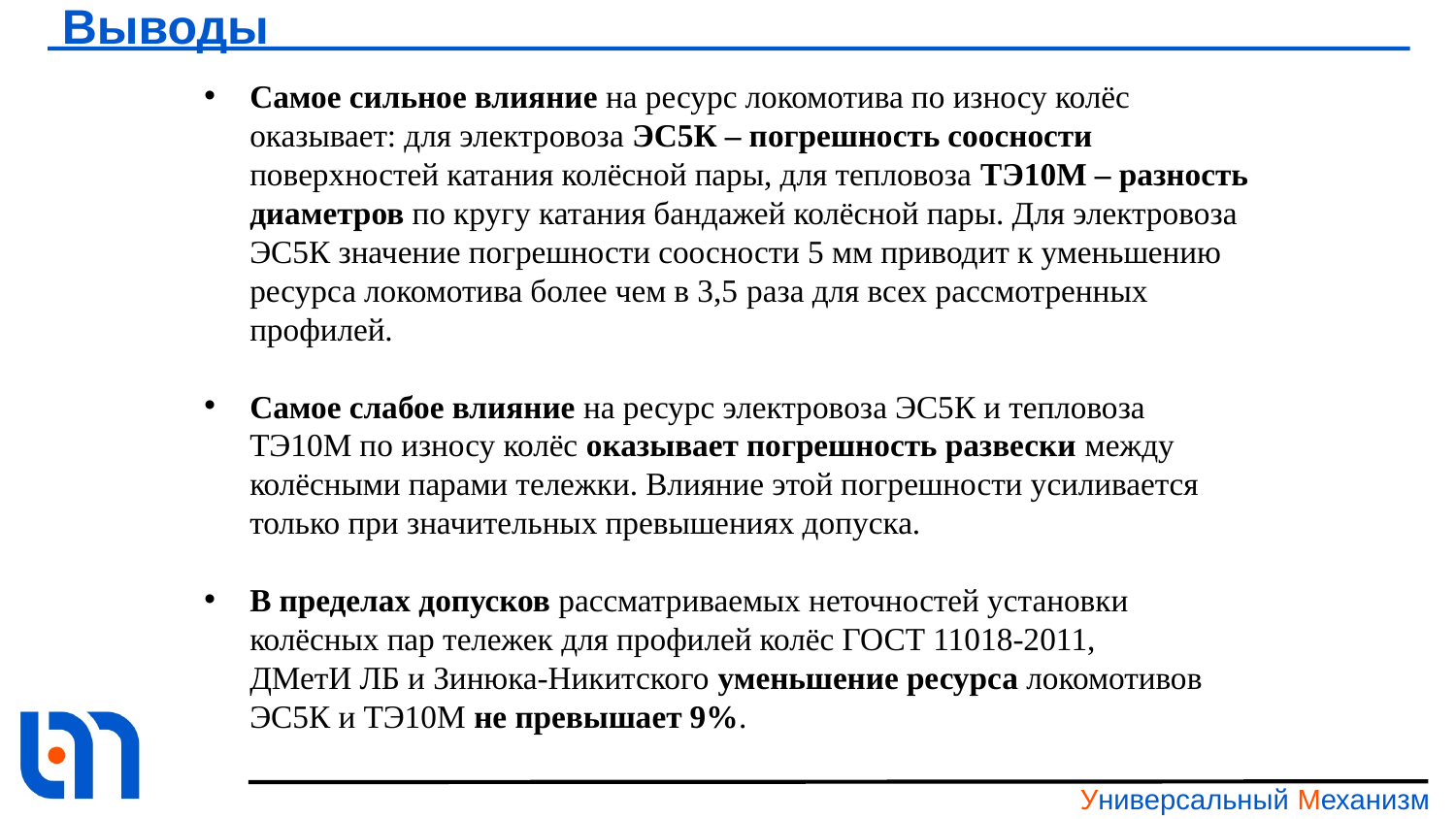

# Выводы
Самое сильное влияние на ресурс локомотива по износу колёс оказывает: для электровоза ЭС5К – погрешность соосности поверхностей катания колёсной пары, для тепловоза ТЭ10М – разность диаметров по кругу катания бандажей колёсной пары. Для электровоза ЭС5К значение погрешности соосности 5 мм приводит к уменьшению ресурса локомотива более чем в 3,5 раза для всех рассмотренных профилей.

Самое слабое влияние на ресурс электровоза ЭС5К и тепловоза ТЭ10М по износу колёс оказывает погрешность развески между колёсными парами тележки. Влияние этой погрешности усиливается только при значительных превышениях допуска.

В пределах допусков рассматриваемых неточностей установки колёсных пар тележек для профилей колёс ГОСТ 11018-2011, ДМетИ ЛБ и Зинюка-Никитского уменьшение ресурса локомотивов ЭС5К и ТЭ10М не превышает 9%.